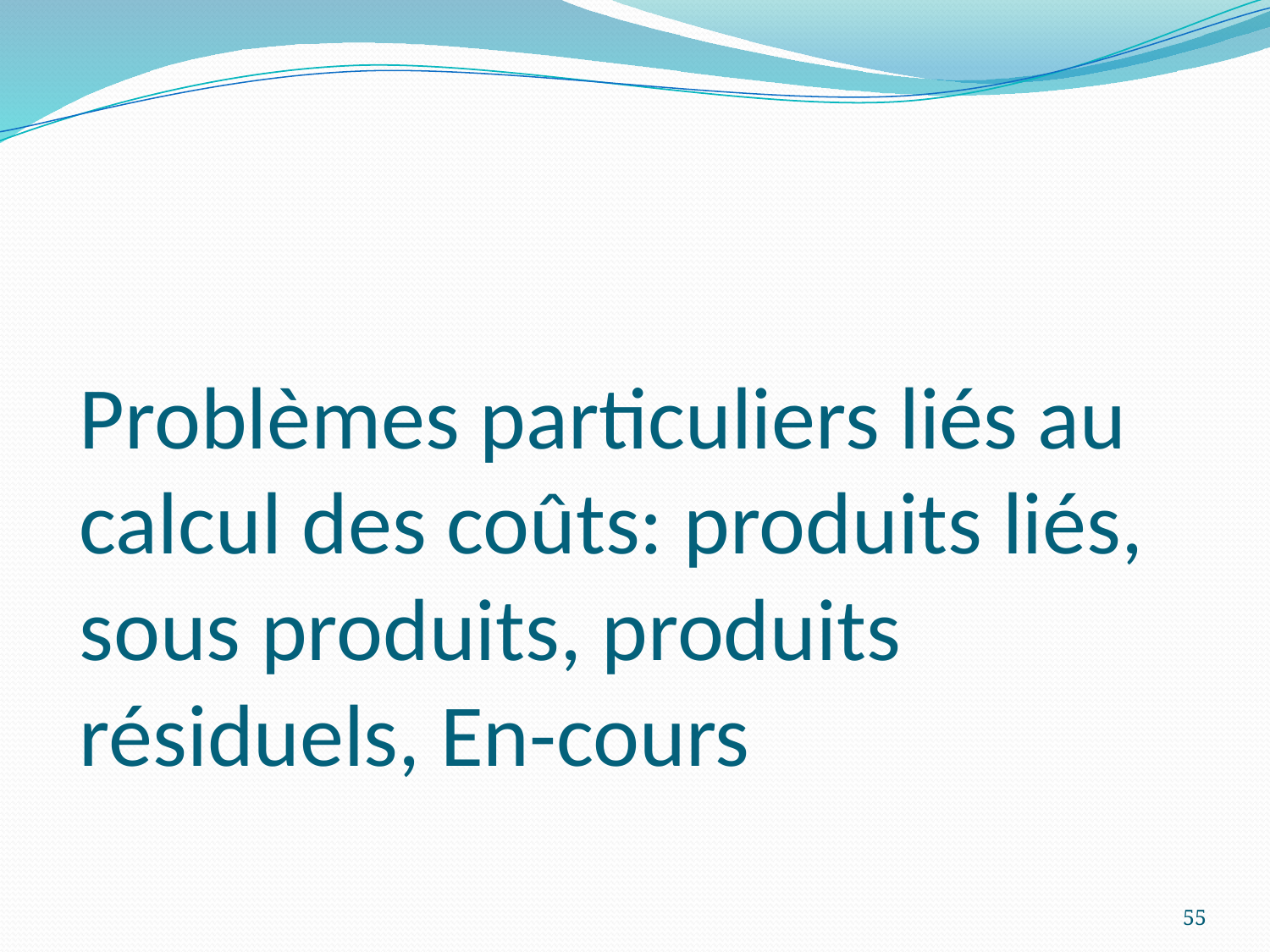

# Problèmes particuliers liés au calcul des coûts: produits liés, sous produits, produits résiduels, En-cours
55